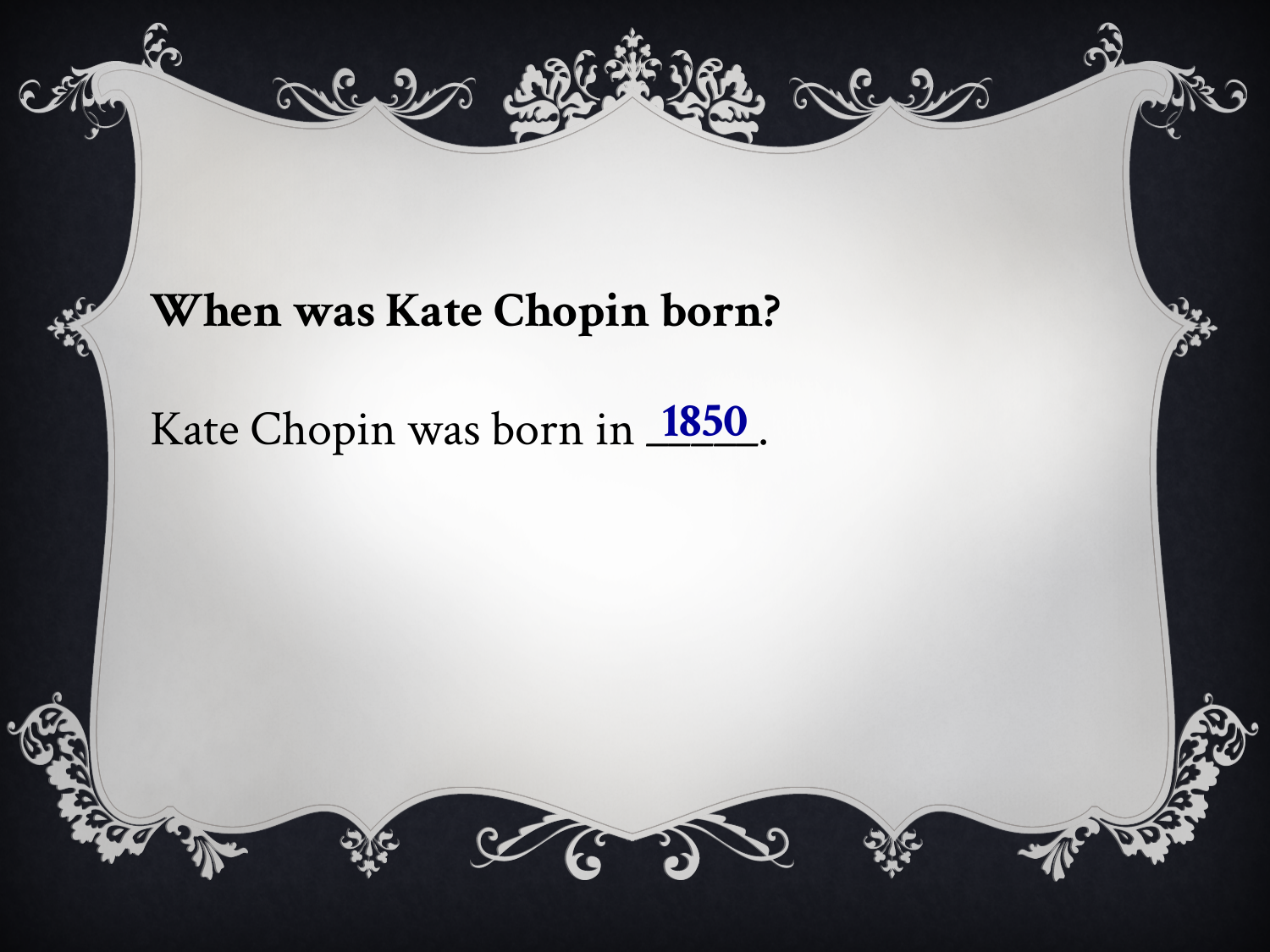

When was Kate Chopin born?

Kate Chopin was born in _____.

1850